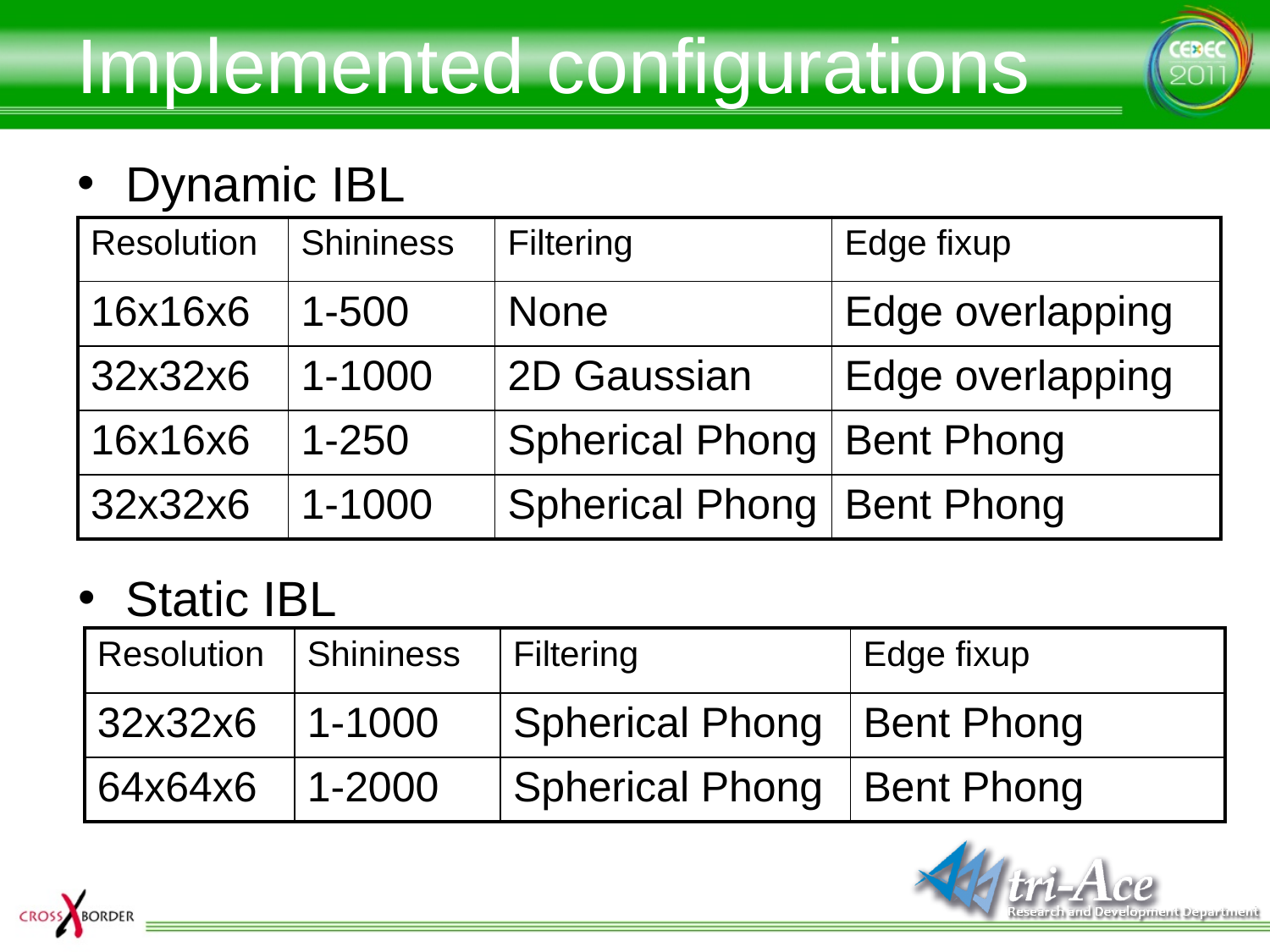

Implemented configurations
Dynamic IBL

| Resolution | Shininess | Filtering | Edge fixup |
| --- | --- | --- | --- |
| 16x16x6 | 1-500 | None | Edge overlapping |
| 32x32x6 | 1-1000 | 2D Gaussian | Edge overlapping |
| 16x16x6 | 1-250 | Spherical Phong | Bent Phong |
| 32x32x6 | 1-1000 | Spherical Phong | Bent Phong |
Static IBL

| Resolution | Shininess | Filtering | Edge fixup |
| --- | --- | --- | --- |
| 32x32x6 | 1-1000 | Spherical Phong | Bent Phong |
| 64x64x6 | 1-2000 | Spherical Phong | Bent Phong |